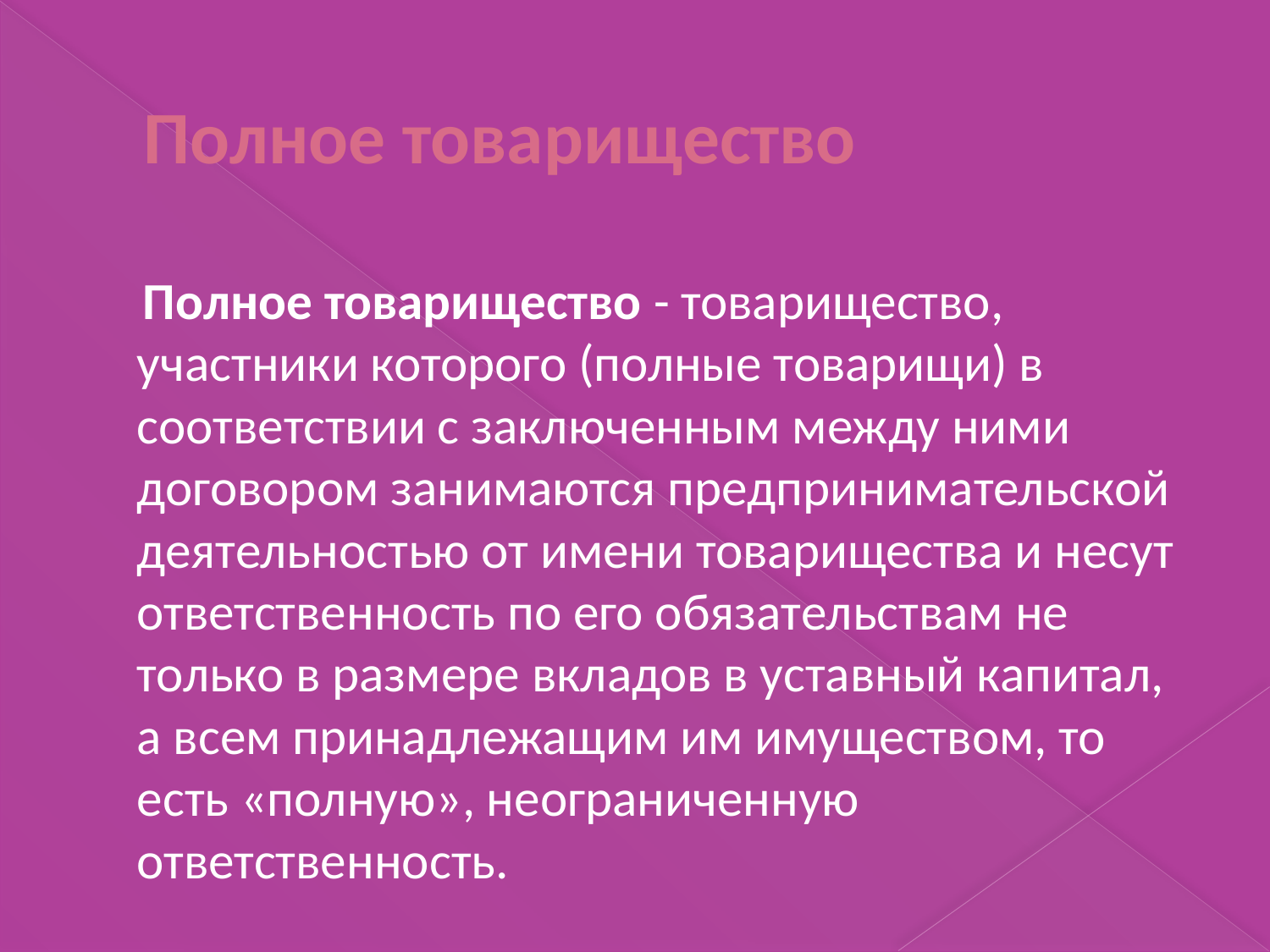

# Полное товарищество
     Полное товарищество - товарищество, участники которого (полные товарищи) в соответствии с заключенным между ними договором занимаются предпринимательской деятельностью от имени товарищества и несут ответственность по его обязательствам не только в размере вкладов в уставный капитал, а всем принадлежащим им имуществом, то есть «полную», неограниченную ответственность.